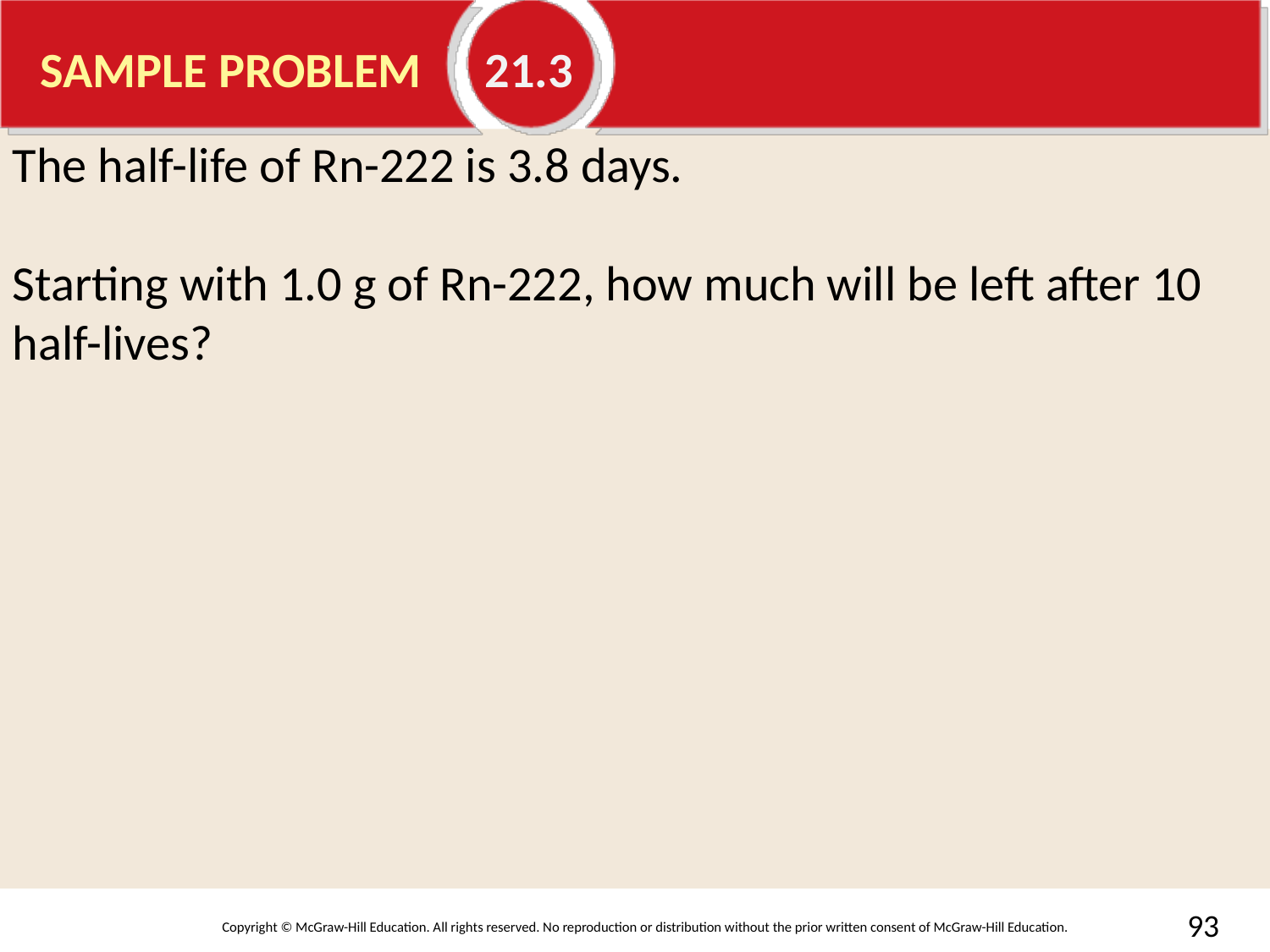

# SAMPLE PROBLEM	21.3
The half-life of Rn-222 is 3.8 days.
Starting with 1.0 g of Rn-222, how much will be left after 10 half-lives?